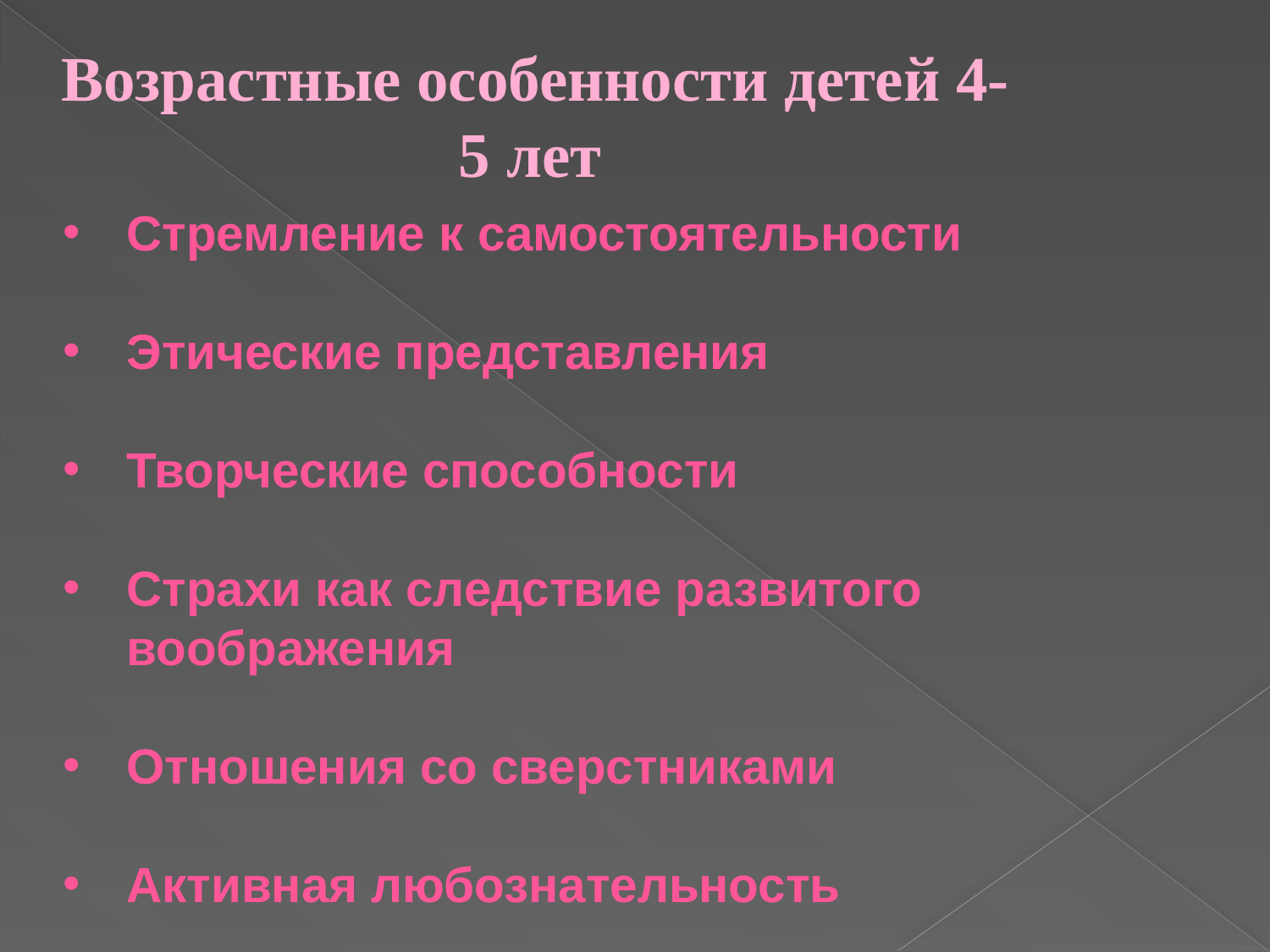

Возрастные особенности детей 4-5 лет

Стремление к самостоятельности

Этические представления

Творческие способности

Страхи как следствие развитого воображения

Отношения со сверстниками

Активная любознательность